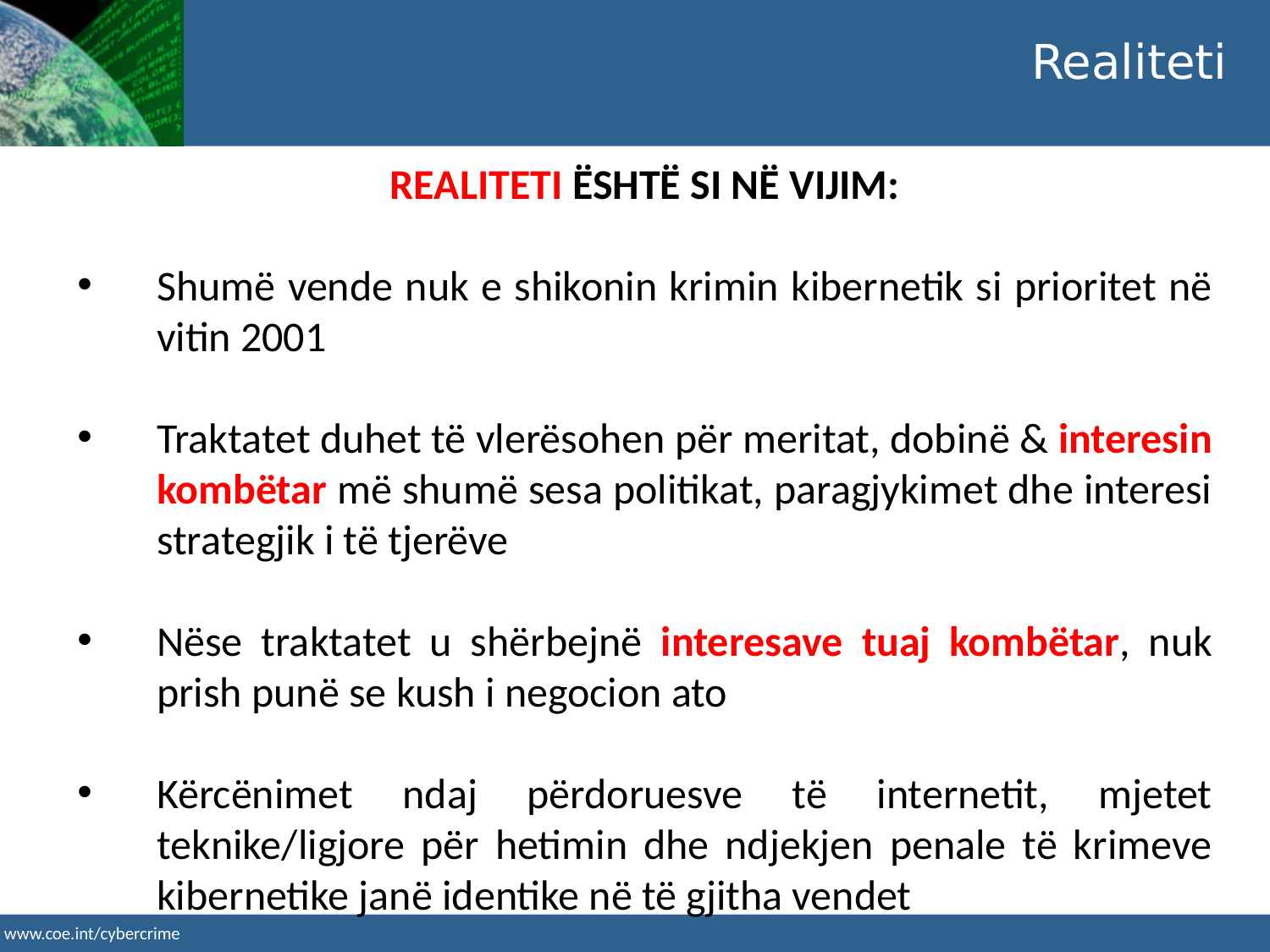

Realiteti
REALITETI ËSHTË SI NË VIJIM:

Shumë vende nuk e shikonin krimin kibernetik si prioritet në vitin 2001

Traktatet duhet të vlerësohen për meritat, dobinë & interesin kombëtar më shumë sesa politikat, paragjykimet dhe interesi strategjik i të tjerëve

Nëse traktatet u shërbejnë interesave tuaj kombëtar, nuk prish punë se kush i negocion ato

Kërcënimet ndaj përdoruesve të internetit, mjetet teknike/ligjore për hetimin dhe ndjekjen penale të krimeve kibernetike janë identike në të gjitha vendet